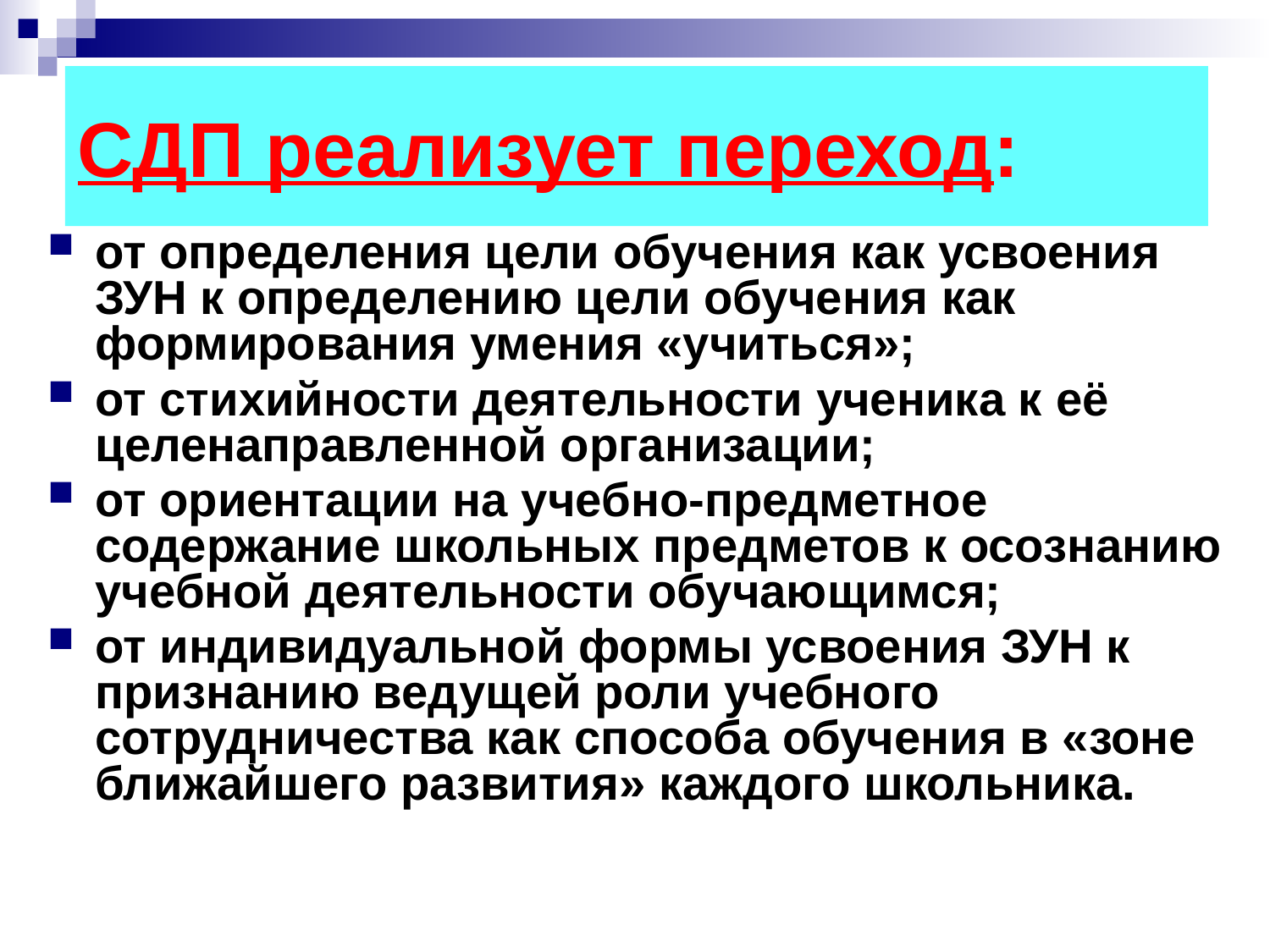

СДП реализует переход:
от определения цели обучения как усвоения ЗУН к определению цели обучения как формирования умения «учиться»;
от стихийности деятельности ученика к её целенаправленной организации;
от ориентации на учебно-предметное содержание школьных предметов к осознанию учебной деятельности обучающимся;
от индивидуальной формы усвоения ЗУН к признанию ведущей роли учебного сотрудничества как способа обучения в «зоне ближайшего развития» каждого школьника.